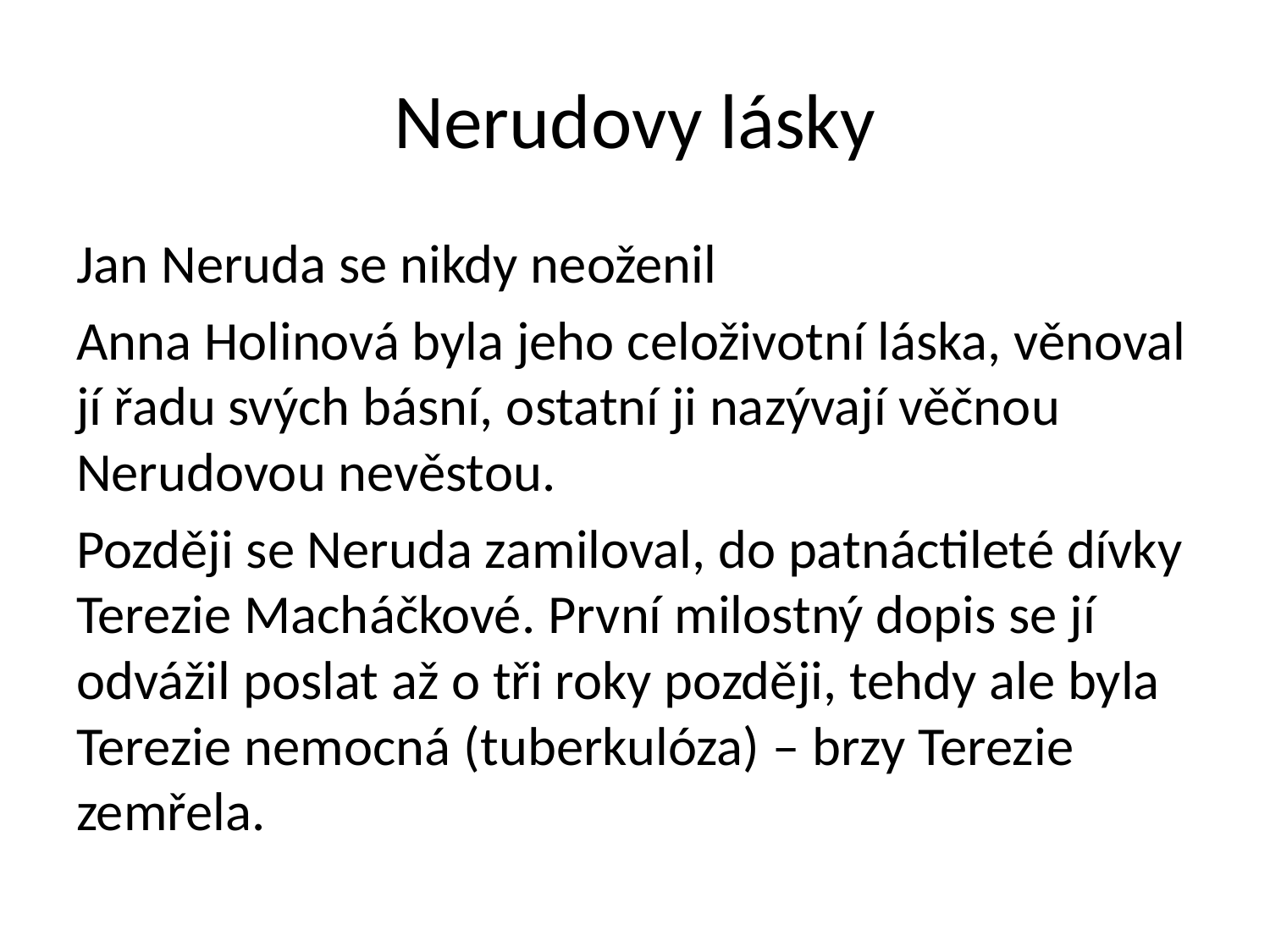

# Nerudovy lásky
Jan Neruda se nikdy neoženil
Anna Holinová byla jeho celoživotní láska, věnoval jí řadu svých básní, ostatní ji nazývají věčnou Nerudovou nevěstou.
Později se Neruda zamiloval, do patnáctileté dívky Terezie Macháčkové. První milostný dopis se jí odvážil poslat až o tři roky později, tehdy ale byla Terezie nemocná (tuberkulóza) – brzy Terezie zemřela.